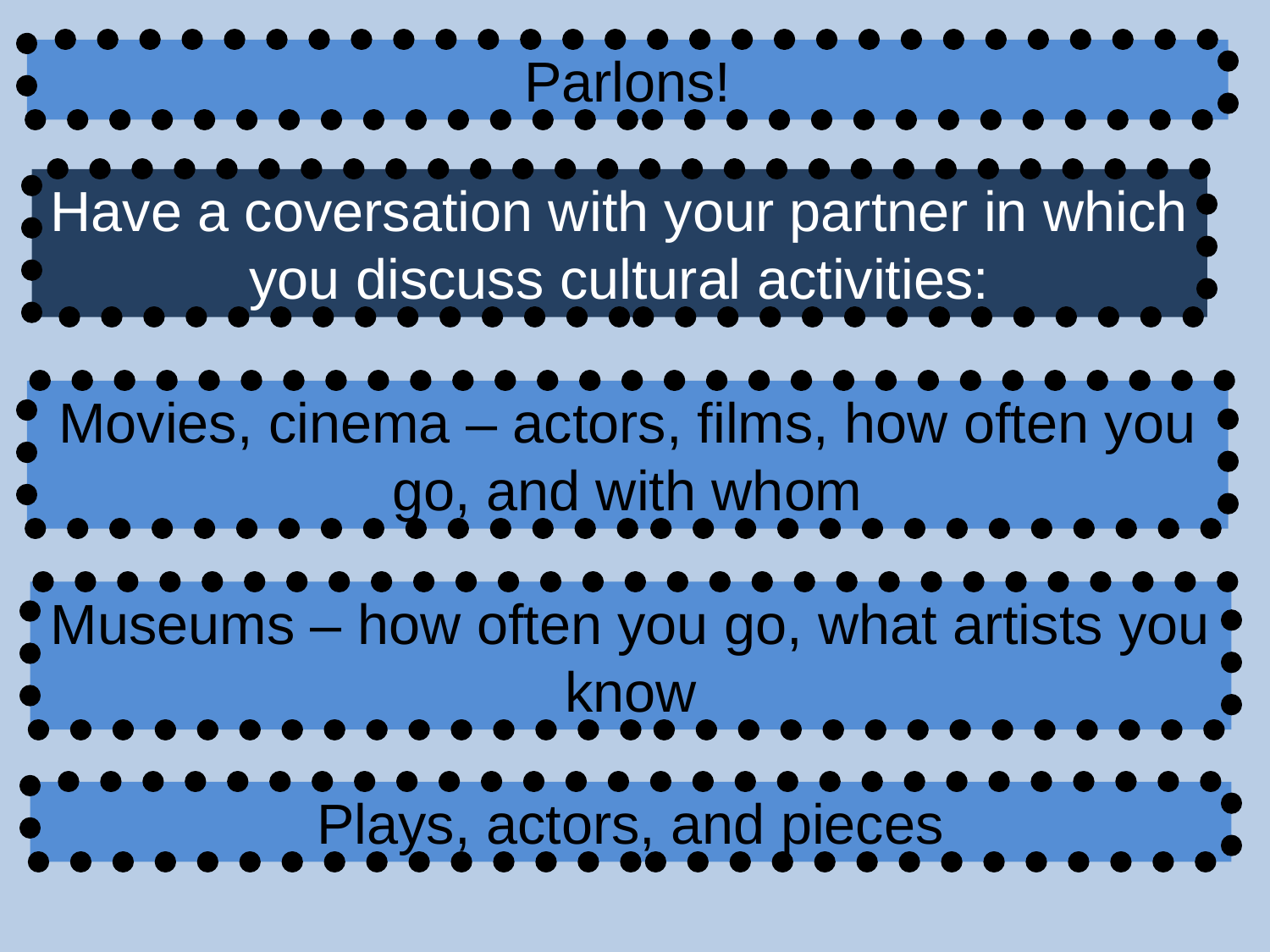

Parlons!
Have a coversation with your partner in which you discuss cultural activities:
Movies, cinema – actors, films, how often you go, and with whom
Museums – how often you go, what artists you know
Plays, actors, and pieces